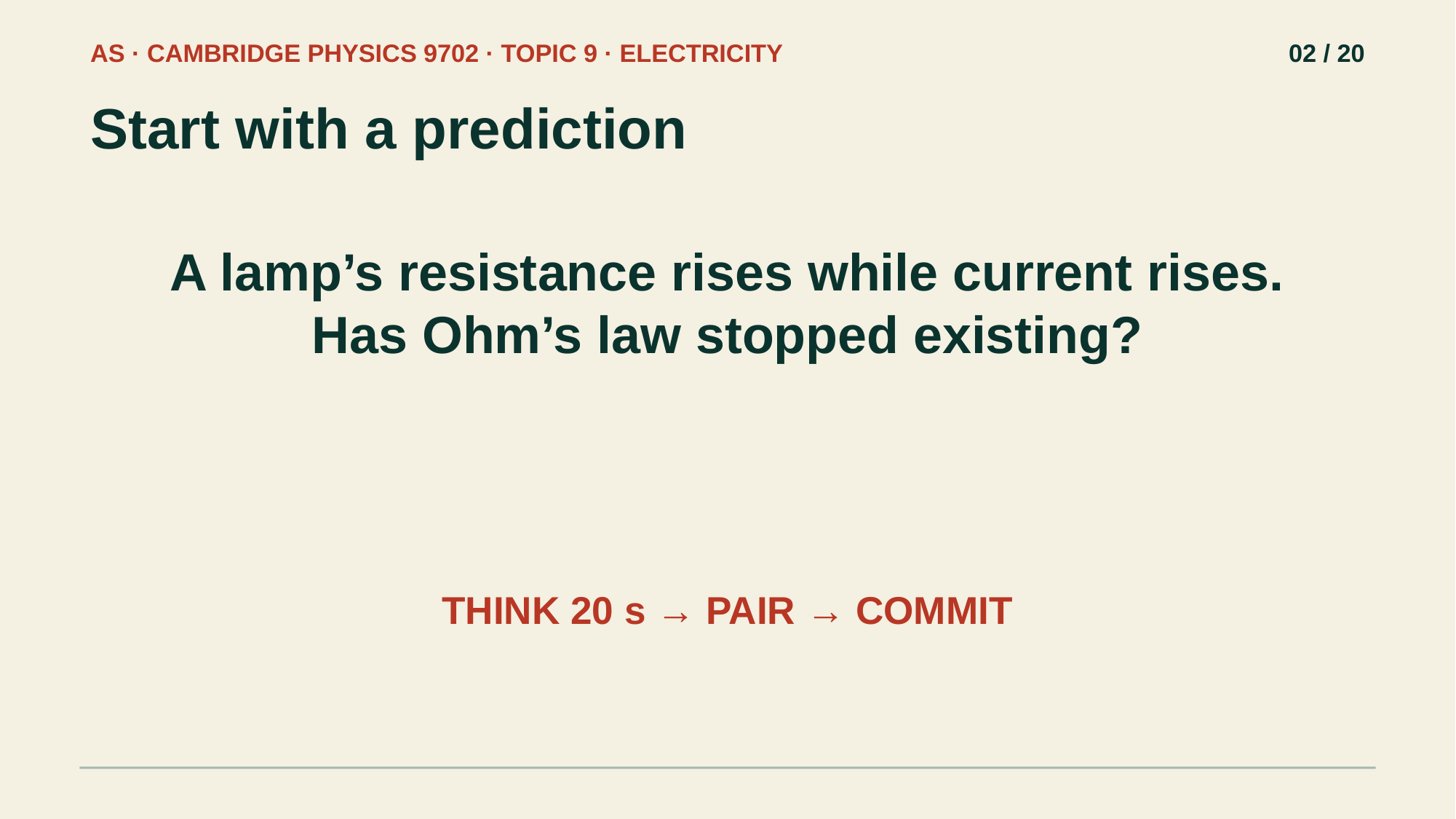

AS · CAMBRIDGE PHYSICS 9702 · TOPIC 9 · ELECTRICITY
02 / 20
Start with a prediction
A lamp’s resistance rises while current rises. Has Ohm’s law stopped existing?
THINK 20 s → PAIR → COMMIT